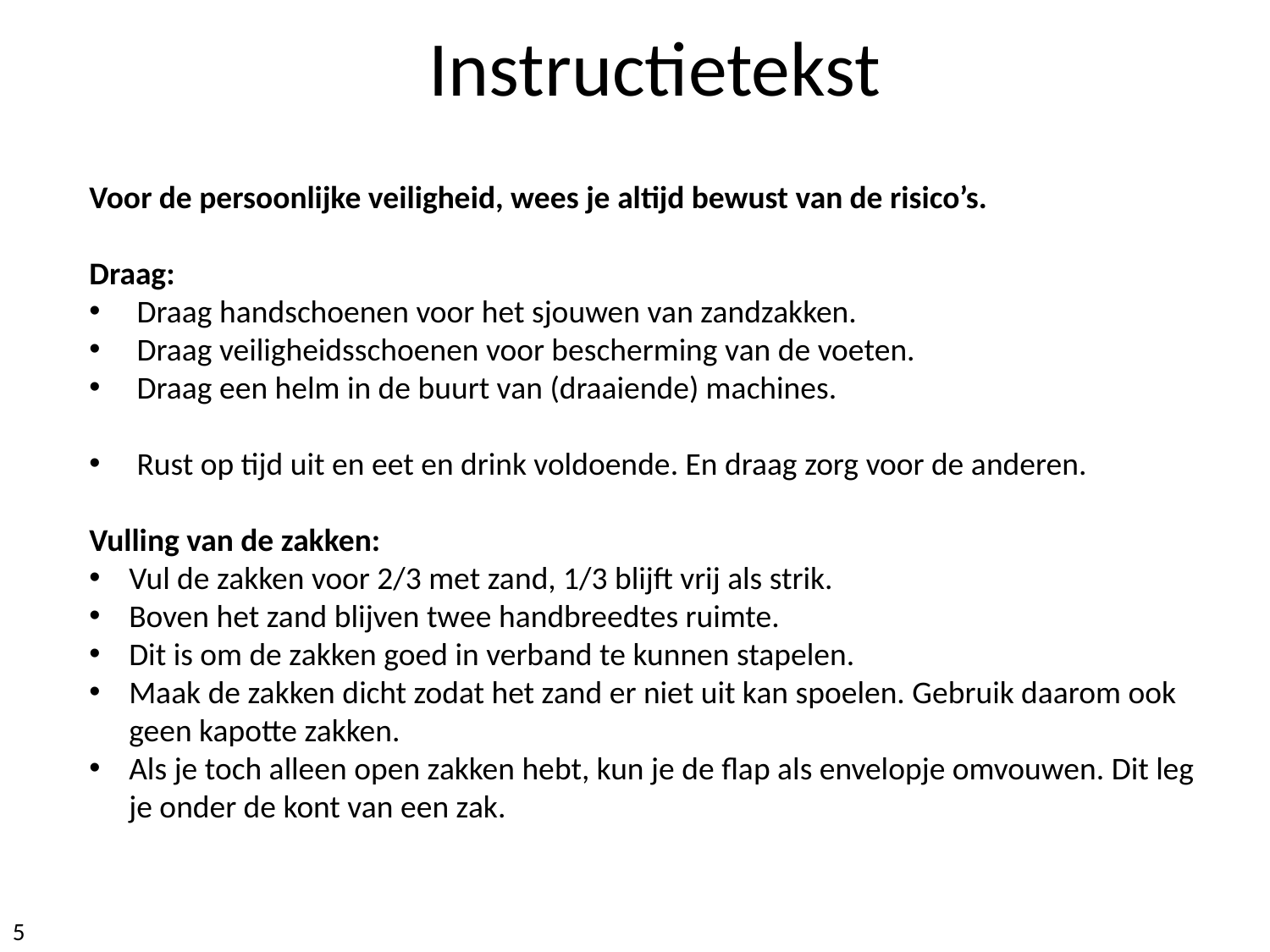

# Instructietekst
Voor de persoonlijke veiligheid, wees je altijd bewust van de risico’s.

Draag:
Draag handschoenen voor het sjouwen van zandzakken.
Draag veiligheidsschoenen voor bescherming van de voeten.
Draag een helm in de buurt van (draaiende) machines.

Rust op tijd uit en eet en drink voldoende. En draag zorg voor de anderen.

Vulling van de zakken:
Vul de zakken voor 2/3 met zand, 1/3 blijft vrij als strik.
Boven het zand blijven twee handbreedtes ruimte.
Dit is om de zakken goed in verband te kunnen stapelen.
Maak de zakken dicht zodat het zand er niet uit kan spoelen. Gebruik daarom ook geen kapotte zakken.
Als je toch alleen open zakken hebt, kun je de flap als envelopje omvouwen. Dit leg je onder de kont van een zak.

5